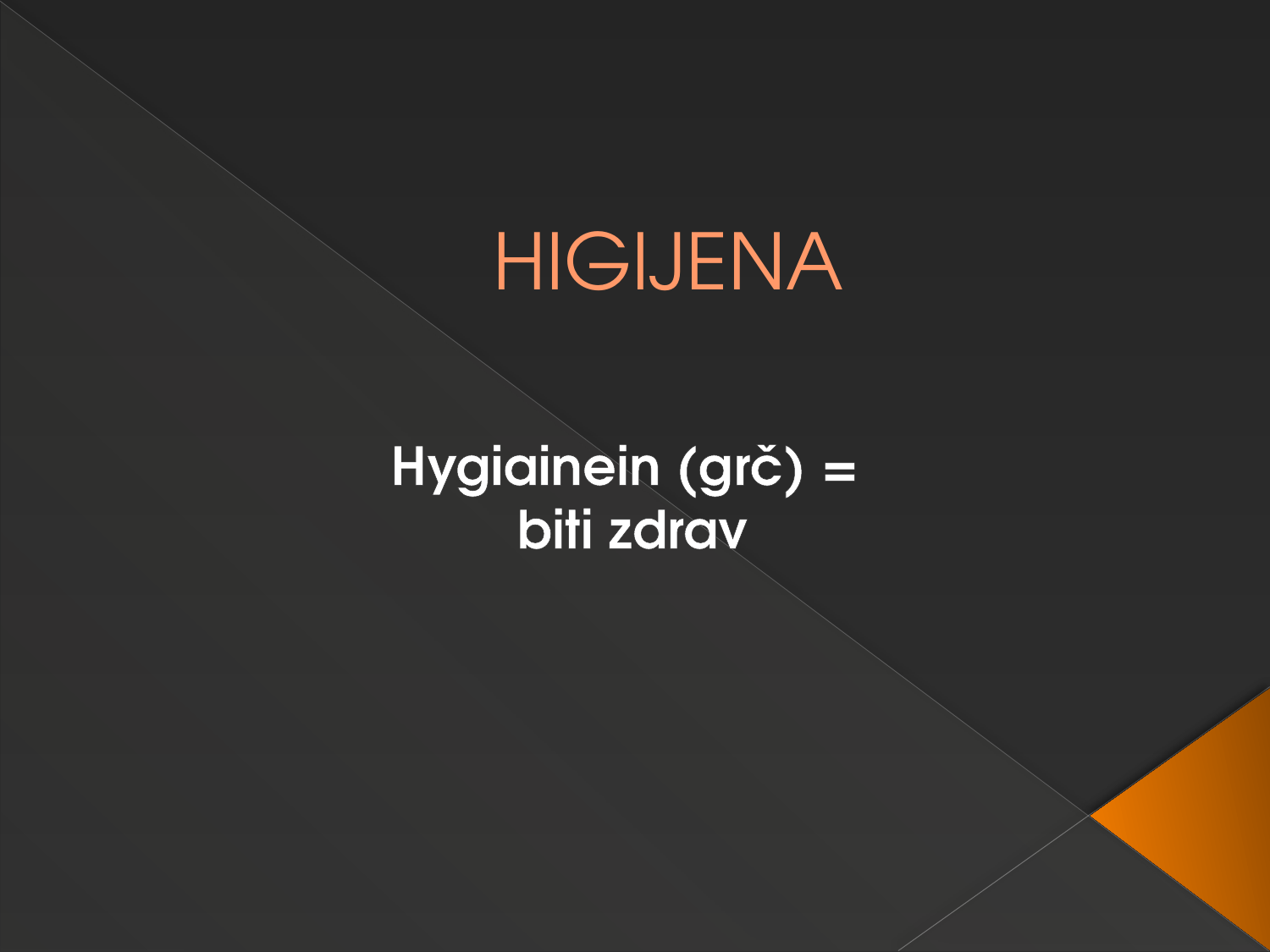

# HIGIJENA
Hygiainein (grč) =
biti zdrav